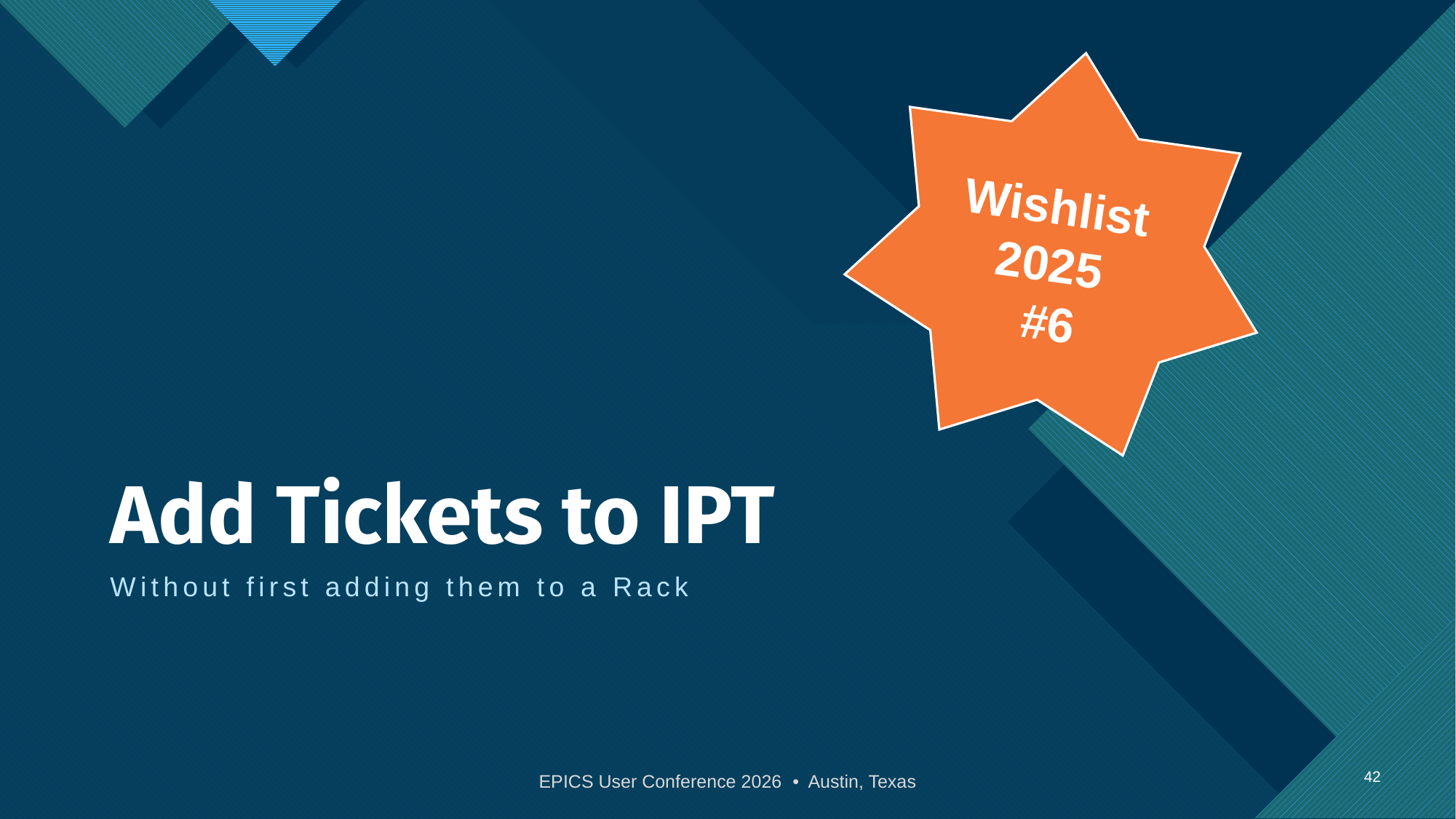

Wishlist
2025
#6
# Add Tickets to IPT
Without first adding them to a Rack
42
EPICS User Conference 2026  •  Austin, Texas